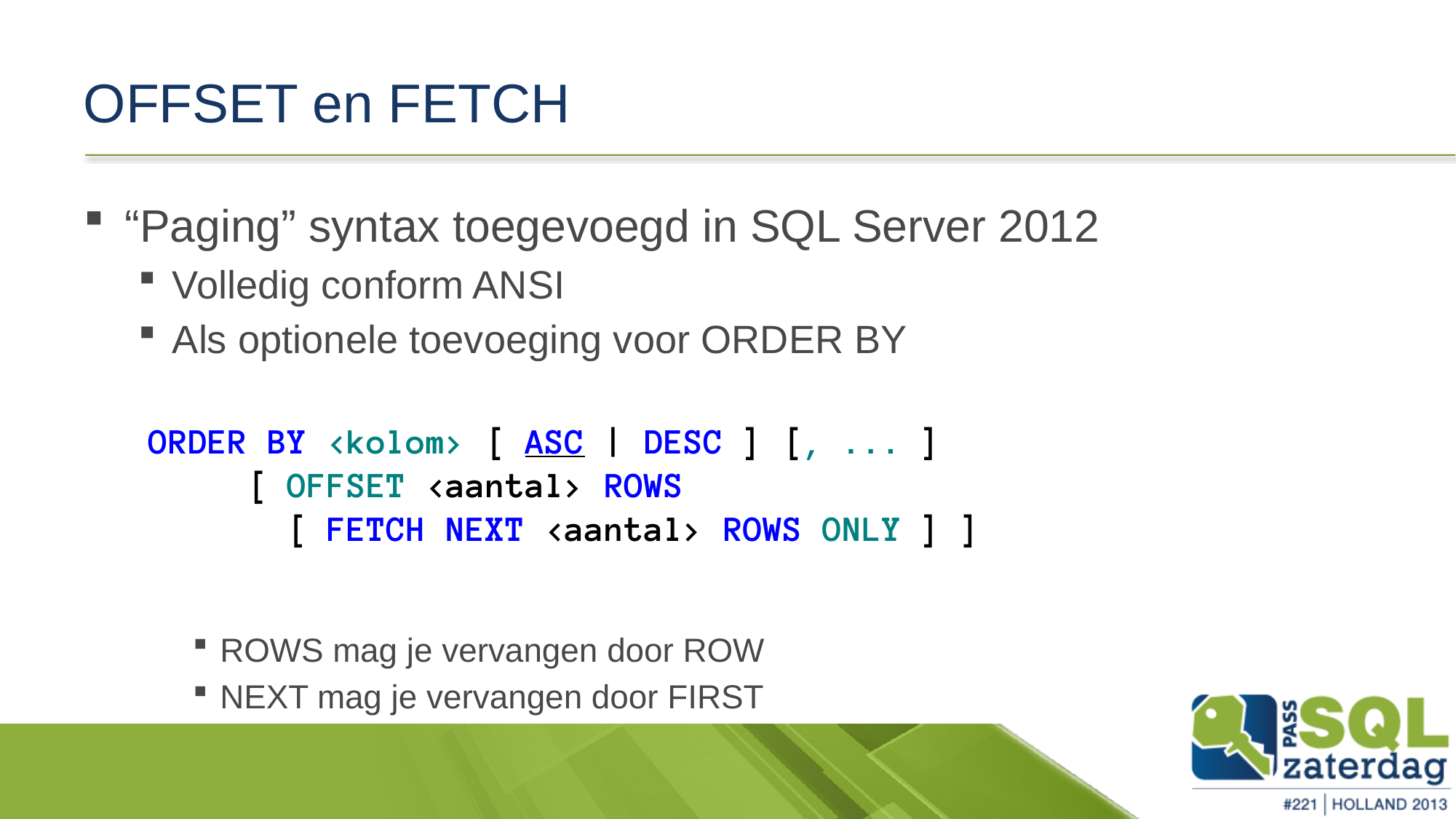

# OFFSET en FETCH
“Paging” syntax toegevoegd in SQL Server 2012
Volledig conform ANSI
Als optionele toevoeging voor ORDER BY

ROWS mag je vervangen door ROW
NEXT mag je vervangen door FIRST
ORDER BY <kolom> [ ASC | DESC ] [, ... ]
     [ OFFSET <aantal> ROWS
       [ FETCH NEXT <aantal> ROWS ONLY ] ]